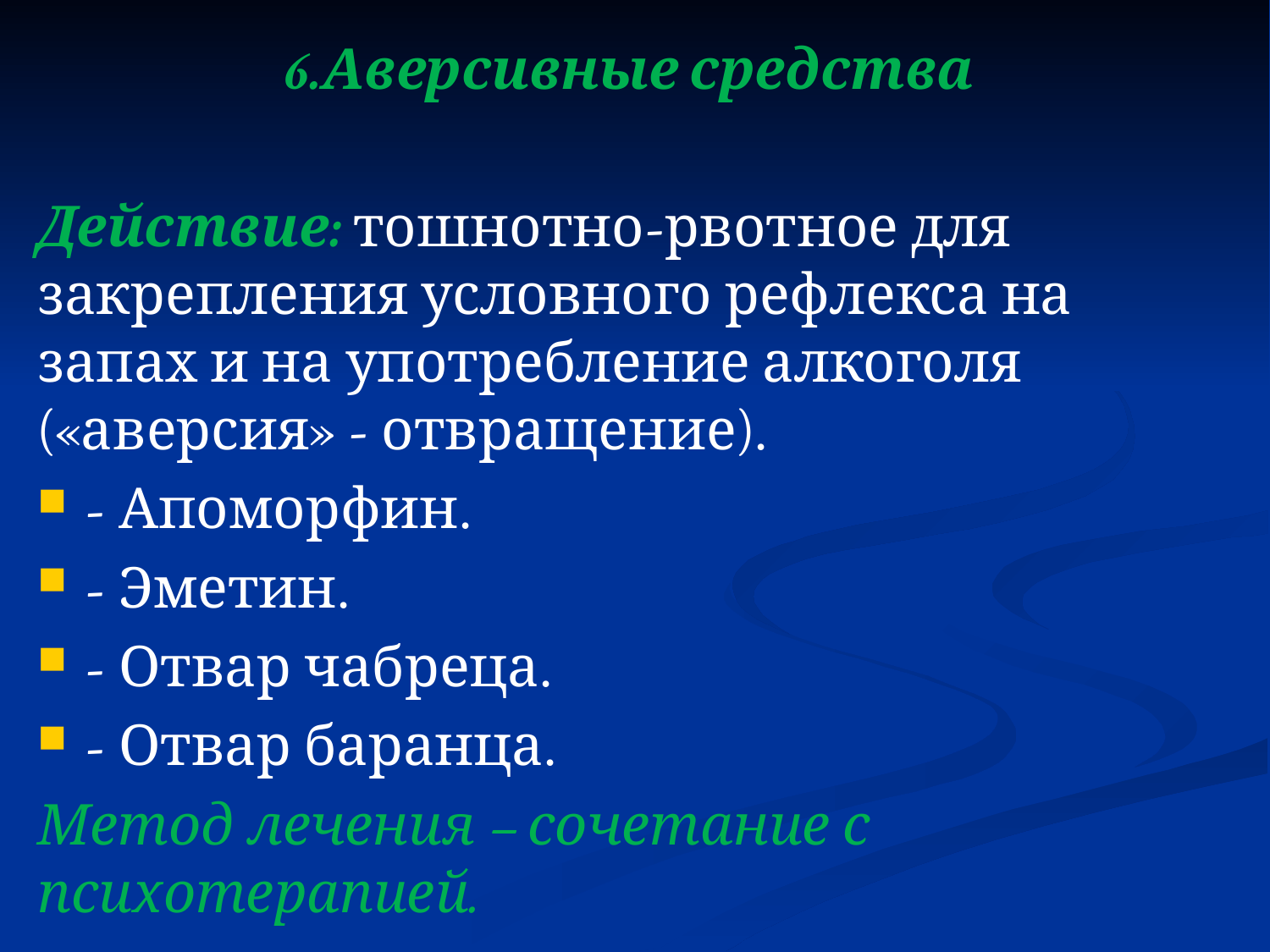

6.Аверсивные средства

Действие: тошнотно-рвотное для закрепления условного рефлекса на запах и на употребление алкоголя («аверсия» - отвращение).
- Апоморфин.
- Эметин.
- Отвар чабреца.
- Отвар баранца.
Метод лечения – сочетание с психотерапией.